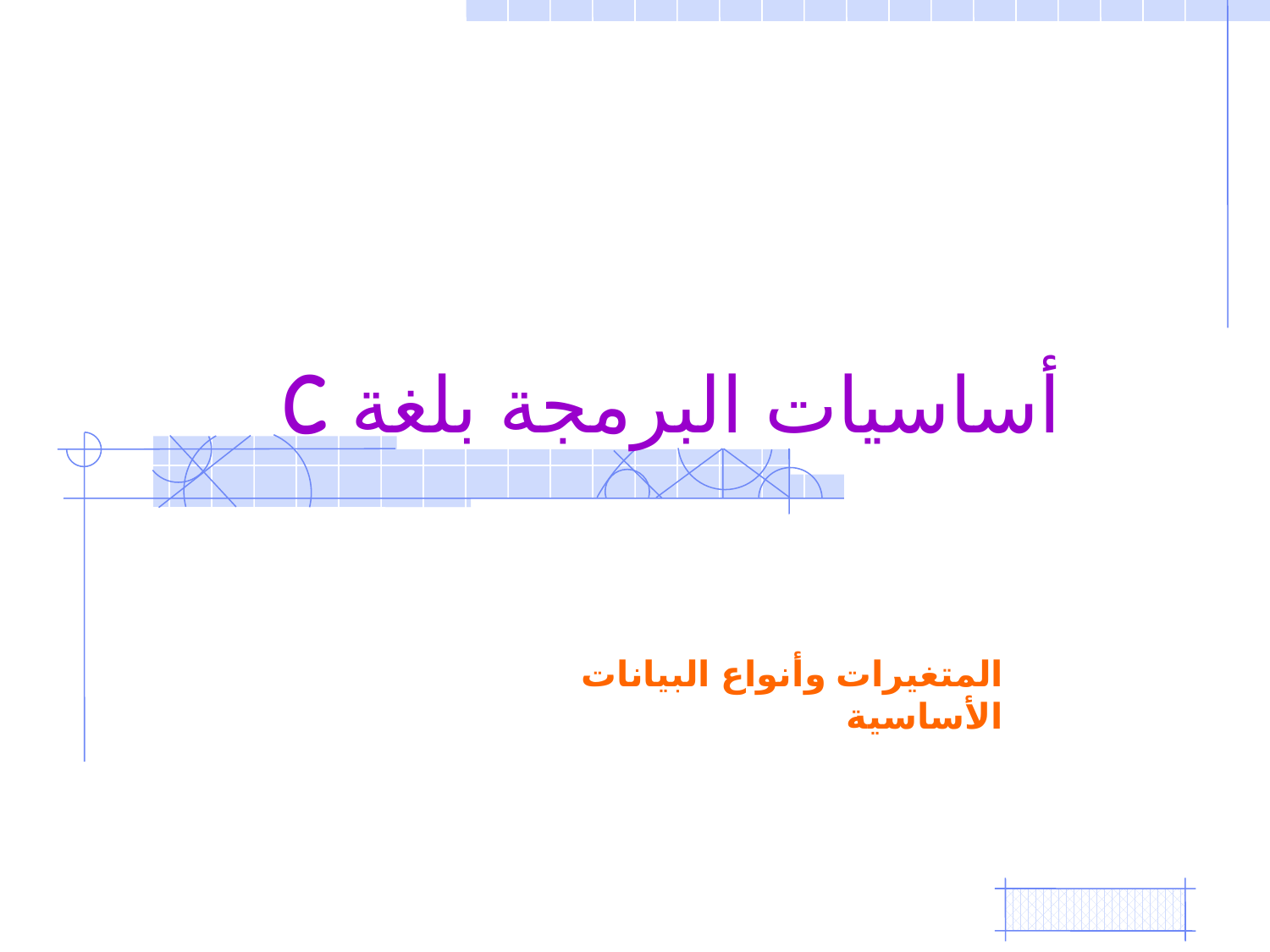

أساسيات البرمجة بلغة C
المتغيرات وأنواع البيانات الأساسية